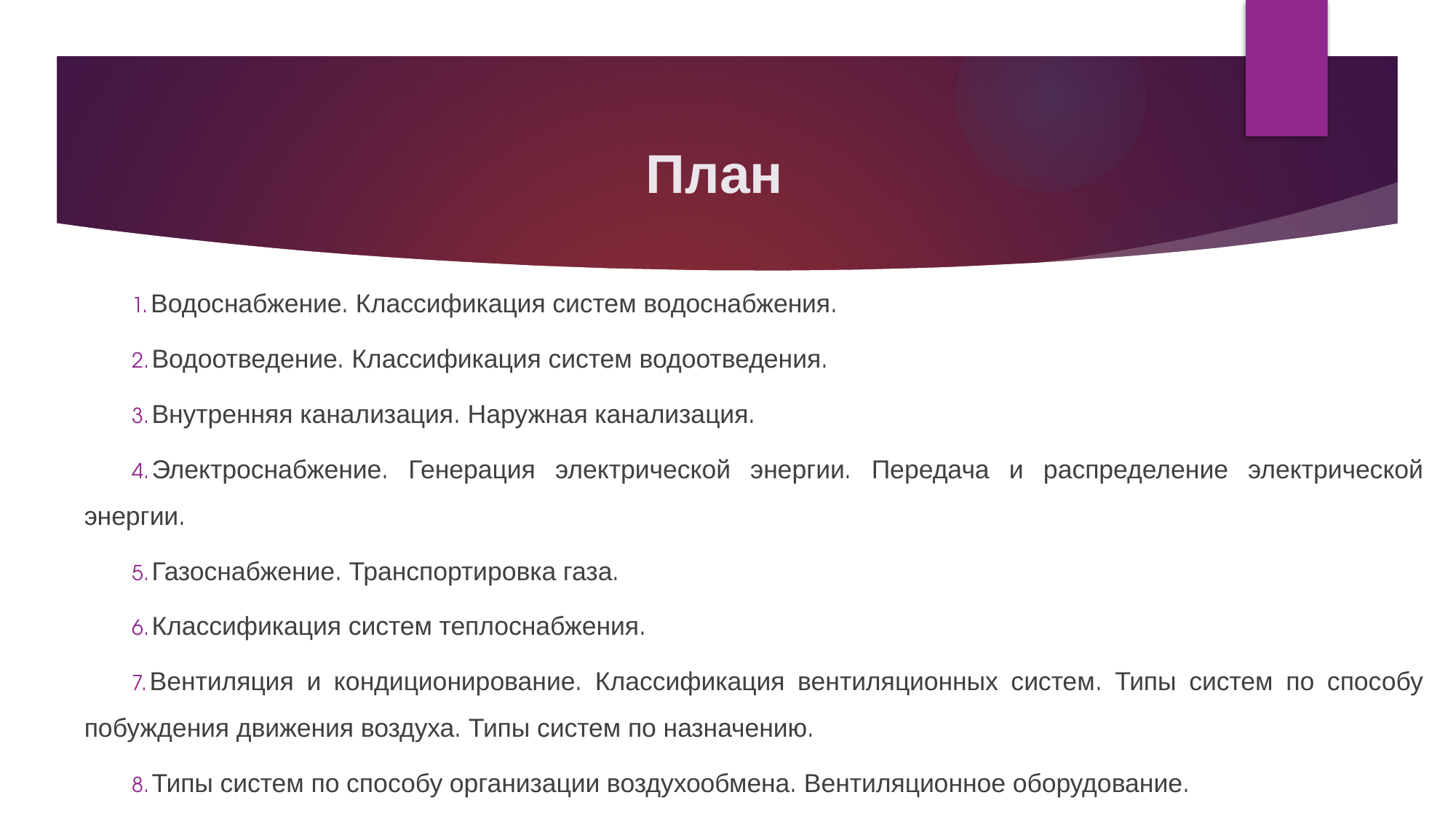

# План
Водоснабжение. Классификация систем водоснабжения.
Водоотведение. Классификация систем водоотведения.
Внутренняя канализация. Наружная канализация.
Электроснабжение. Генерация электрической энергии. Передача и распределение электрической энергии.
Газоснабжение. Транспортировка газа.
Классификация систем теплоснабжения.
Вентиляция и кондиционирование. Классификация вентиляционных систем. Типы систем по способу побуждения движения воздуха. Типы систем по назначению.
Типы систем по способу организации воздухообмена. Вентиляционное оборудование.